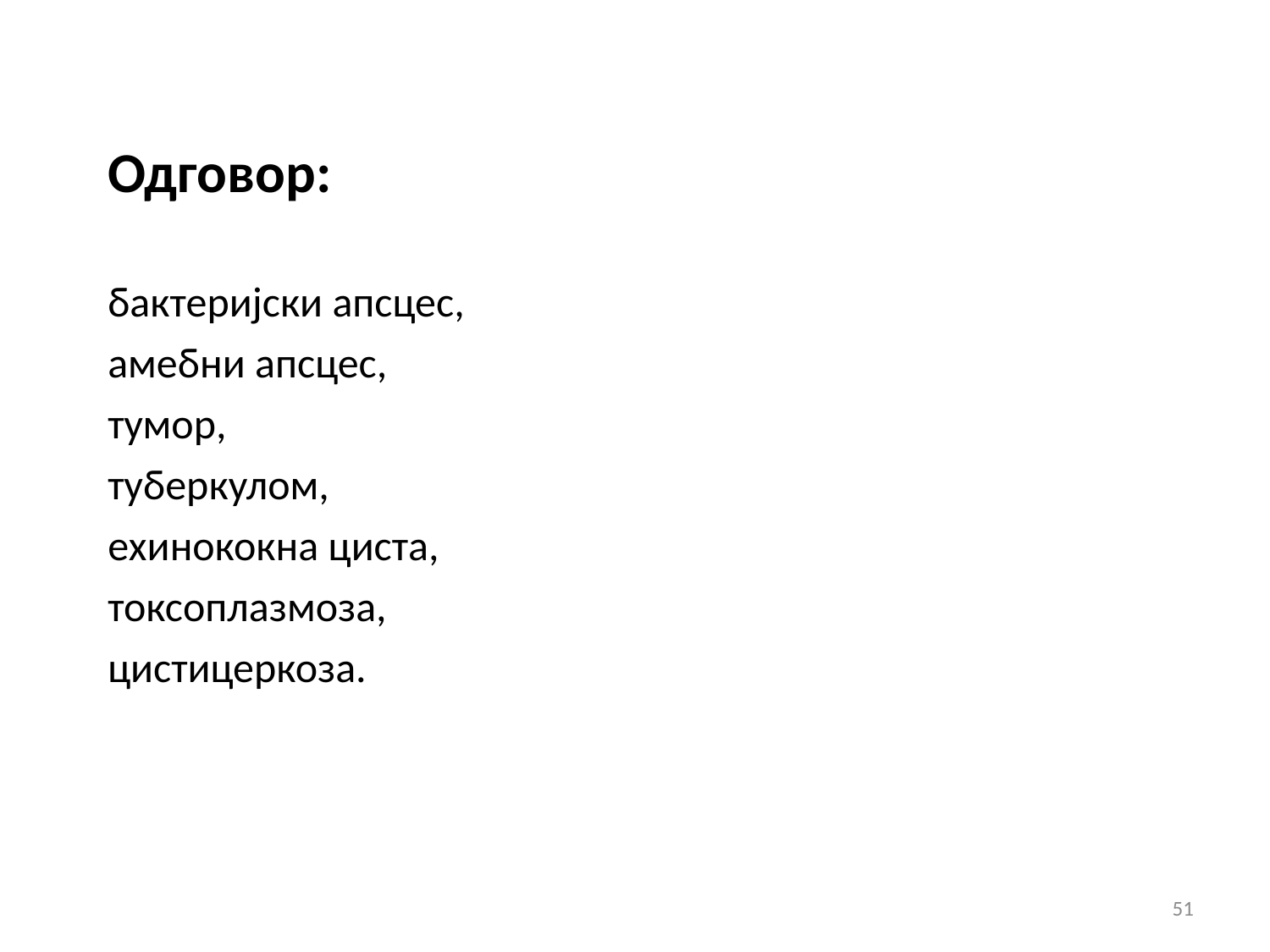

Одговор:

бактеријски апсцес,
амебни апсцес,
тумор,
туберкулом,
ехинококна циста,
токсоплазмоза,
цистицеркоза.
51